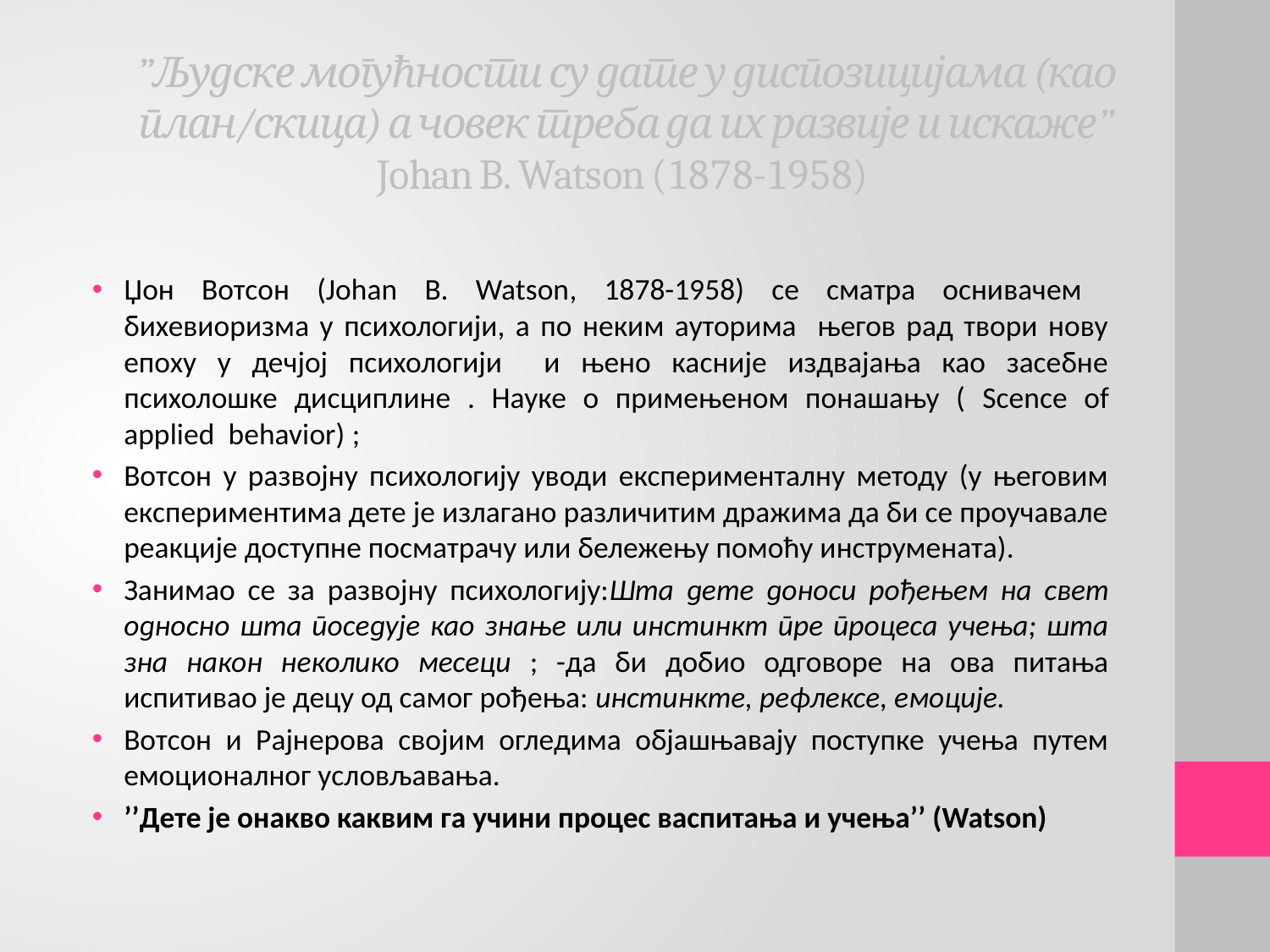

# ’’Људске могућности су дате у диспозицијама (као план/скица) а човек треба да их развије и искаже’’ Johan B. Watson (1878-1958)

Џон Вотсон (Johan B. Watson, 1878-1958) се сматра оснивачем  бихевиоризма у психологији, а по неким ауторима  његов рад твори нову епоху у дечјој психологији  и њено касније издвајања као засебне психолошке дисциплине . Науке о примењеном понашању ( Scence of applied  behavior) ;
Вотсон у развојну психологију уводи експерименталну методу (у његовим експериментима дете је излагано различитим дражима да би се проучавале реакције доступне посматрачу или бележењу помоћу инструмената).
Занимао се за развојну психологију:Шта дете доноси рођењем на свет односно шта поседује као знање или инстинкт пре процеса учења; шта зна након неколико месеци ; -да би добио одговоре на ова питања испитивао је децу од самог рођења: инстинкте, рефлексе, емоције.
Вотсон и Рајнерова својим огледима објашњавају поступке учења путем емоционалног условљавања.
’’Дете је онакво каквим га учини процес васпитања и учења’’ (Watson)